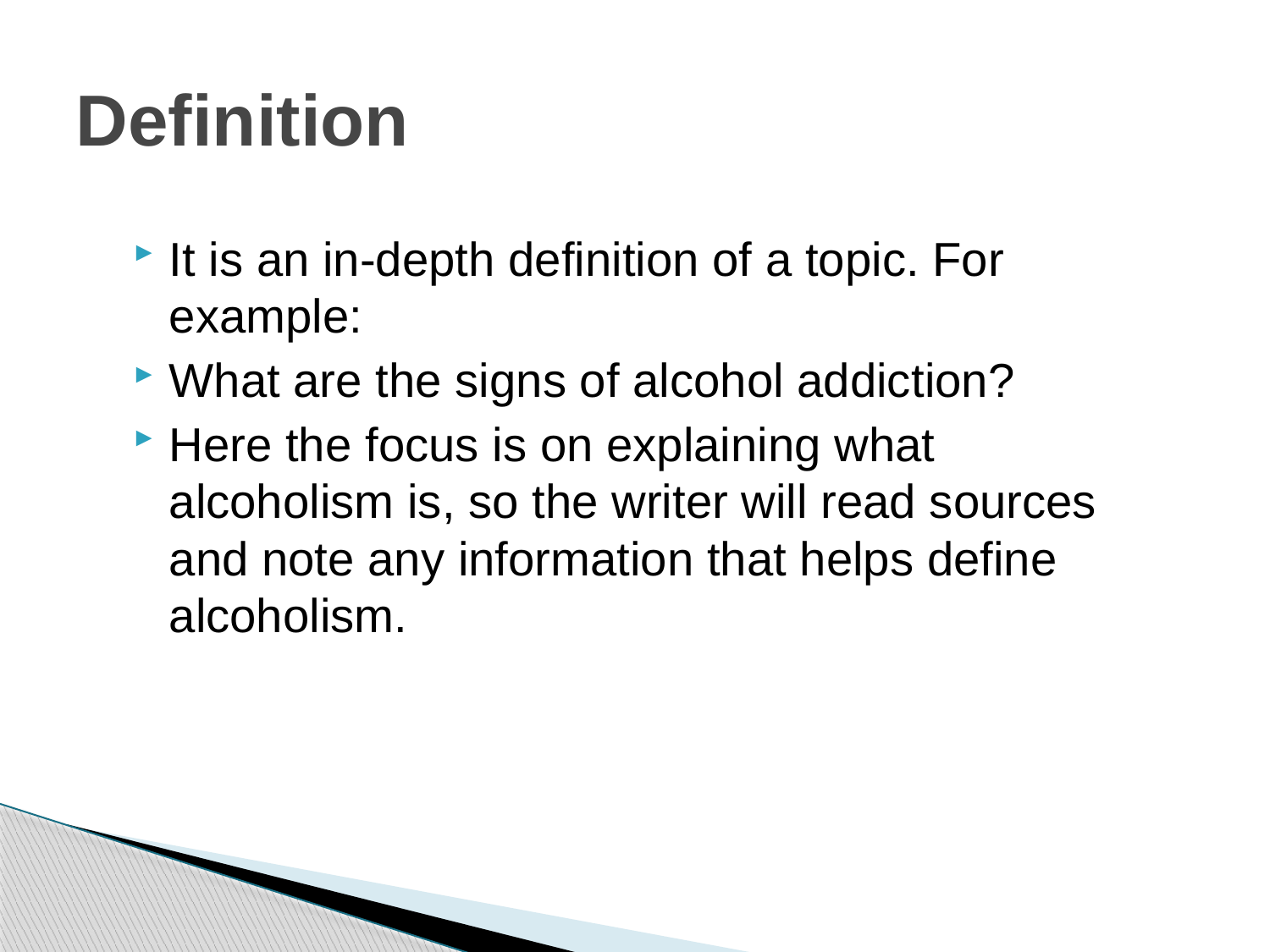

# Definition
It is an in-depth definition of a topic. For example:
What are the signs of alcohol addiction?
Here the focus is on explaining what alcoholism is, so the writer will read sources and note any information that helps define alcoholism.